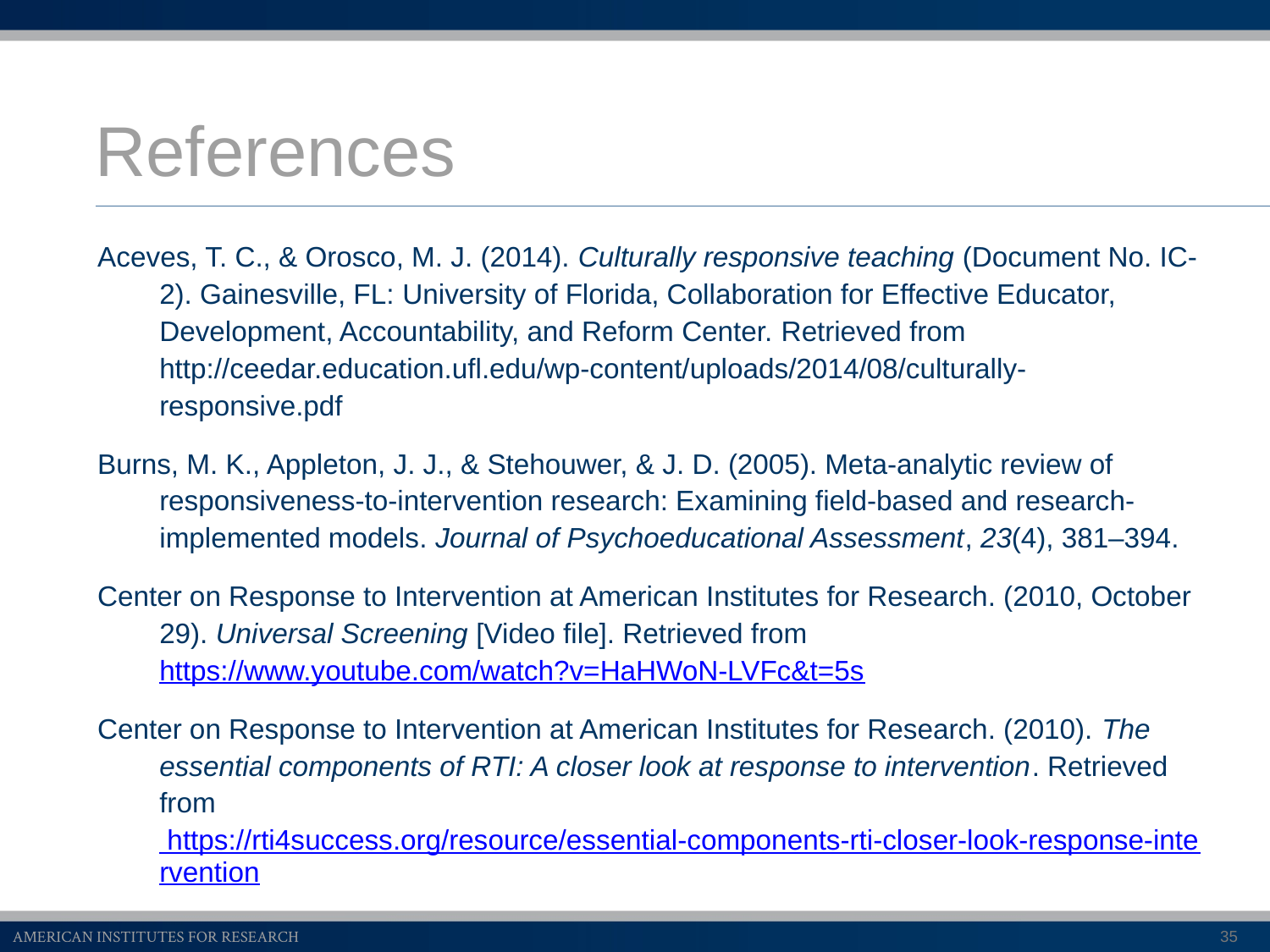

# References
Aceves, T. C., & Orosco, M. J. (2014). Culturally responsive teaching (Document No. IC-2). Gainesville, FL: University of Florida, Collaboration for Effective Educator, Development, Accountability, and Reform Center. Retrieved from http://ceedar.education.ufl.edu/wp-content/uploads/2014/08/culturally-responsive.pdf
Burns, M. K., Appleton, J. J., & Stehouwer, & J. D. (2005). Meta-analytic review of responsiveness-to-intervention research: Examining field-based and research-implemented models. Journal of Psychoeducational Assessment, 23(4), 381–394.
Center on Response to Intervention at American Institutes for Research. (2010, October 29). Universal Screening [Video file]. Retrieved from https://www.youtube.com/watch?v=HaHWoN-LVFc&t=5s
Center on Response to Intervention at American Institutes for Research. (2010). The essential components of RTI: A closer look at response to intervention. Retrieved from https://rti4success.org/resource/essential-components-rti-closer-look-response-intervention
35